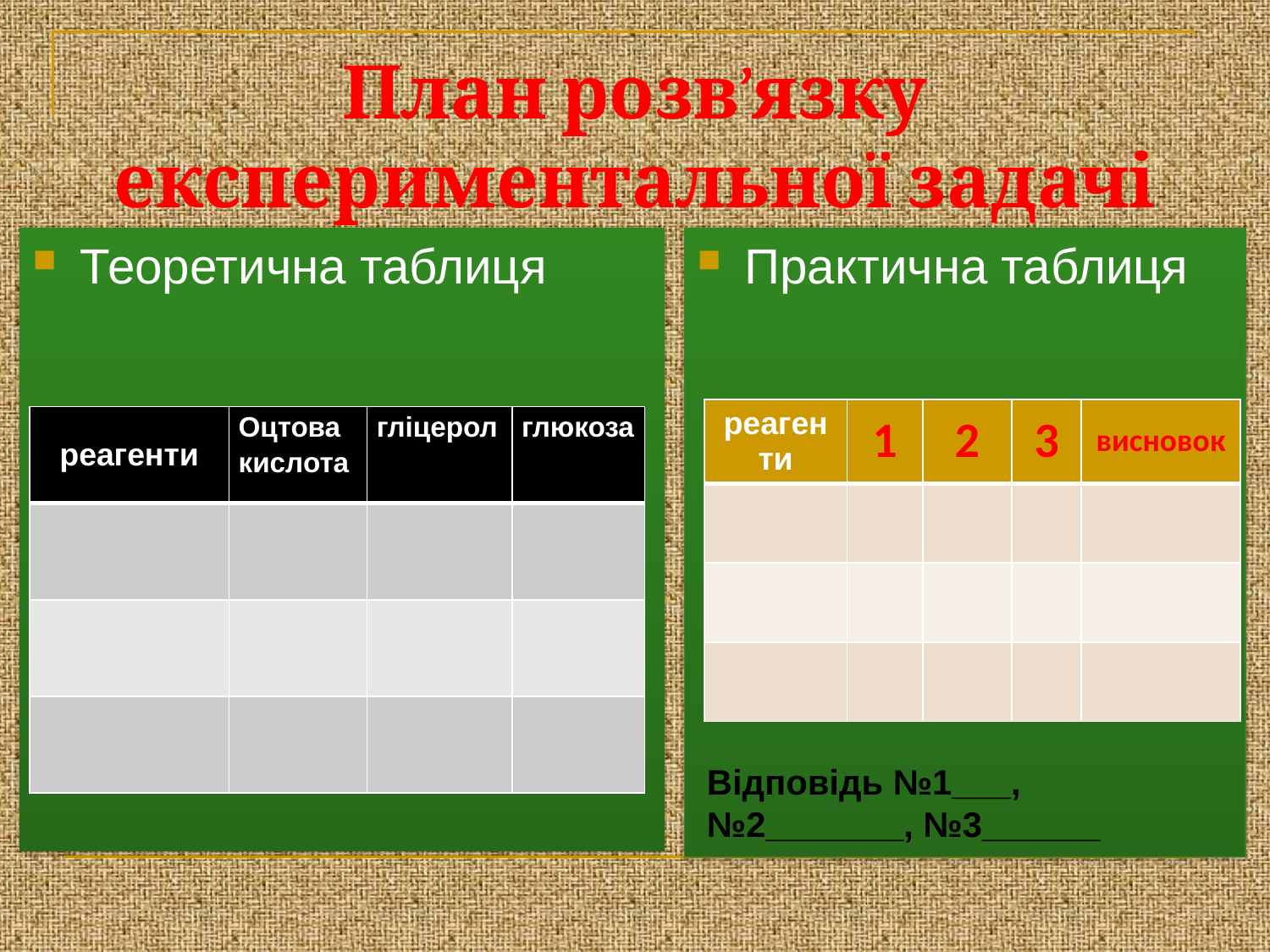

# План розв’язку експериментальної задачі
Теоретична таблиця
Практична таблиця
| реагенти | 1 | 2 | 3 | висновок |
| --- | --- | --- | --- | --- |
|  |  |  |  |  |
|  |  |  |  |  |
|  |  |  |  |  |
| реагенти | Оцтова кислота | гліцерол | глюкоза |
| --- | --- | --- | --- |
|  |  |  |  |
|  |  |  |  |
|  |  |  |  |
Відповідь №1___, №2_______, №3______